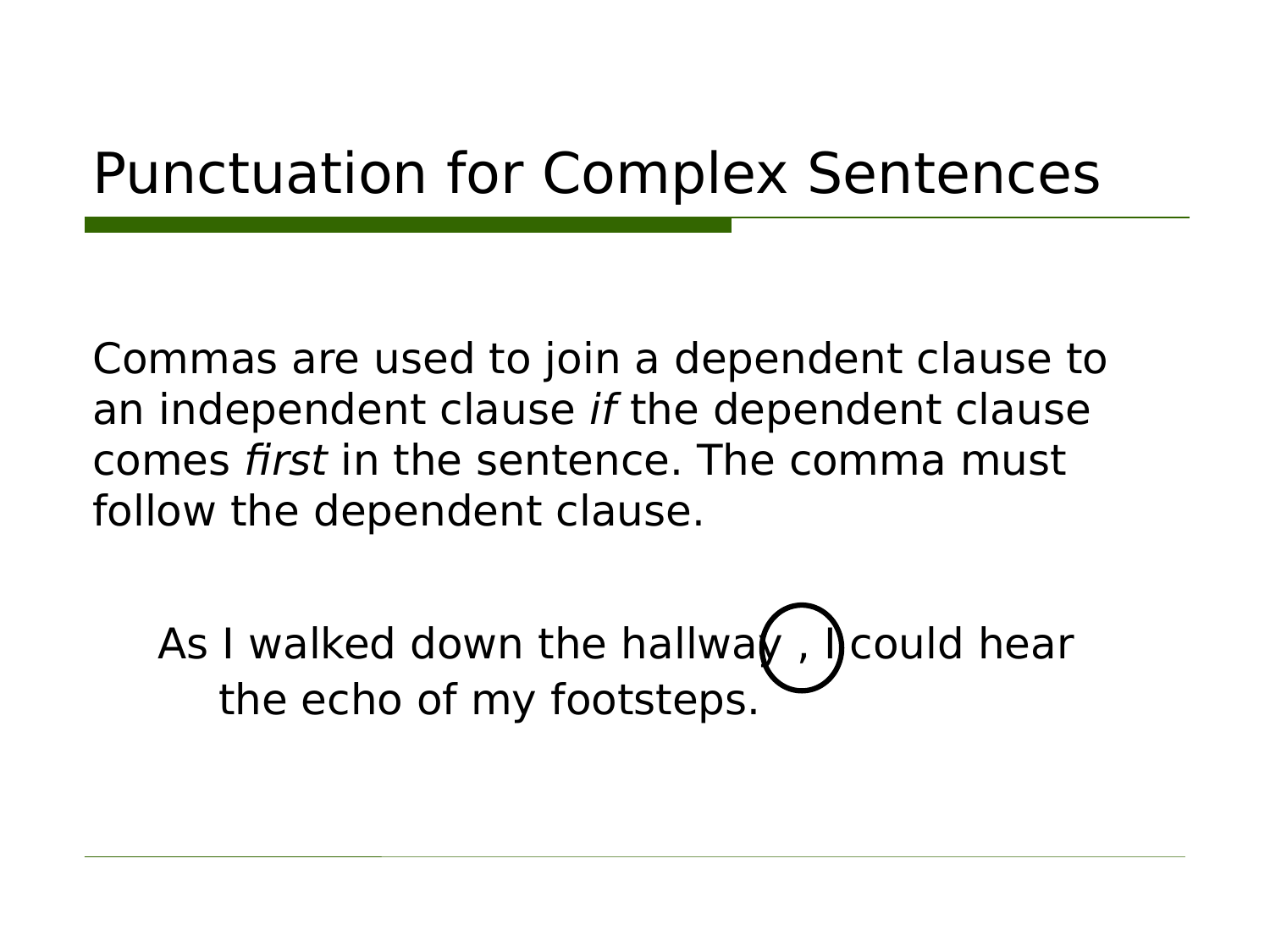

# Punctuation for Complex Sentences
Commas are used to join a dependent clause to
an independent clause if the dependent clause
comes first in the sentence. The comma must
follow the dependent clause.

As I walked down the hallway , I could hear the echo of my footsteps.